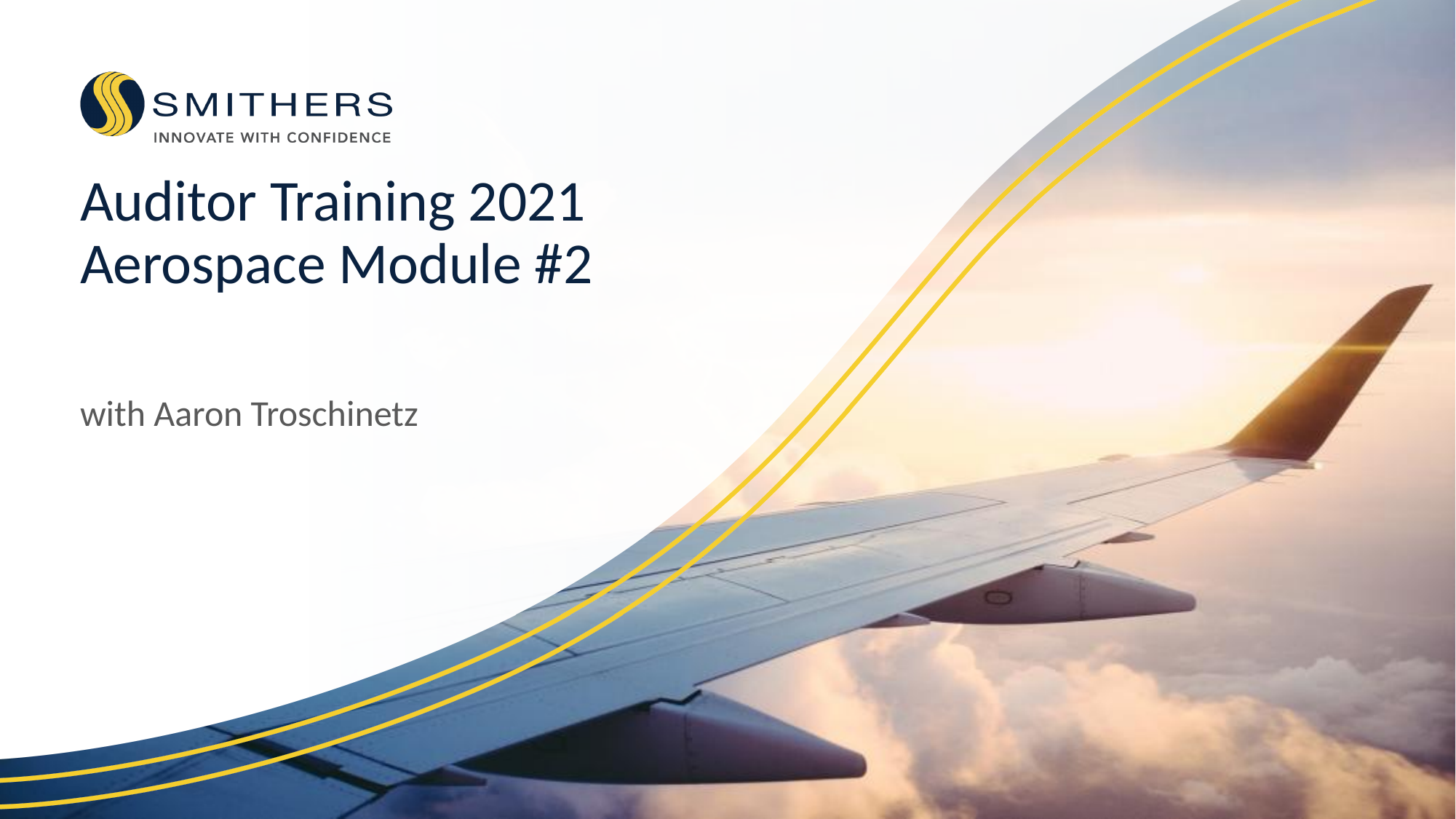

# Auditor Training 2021 Aerospace Module #2
with Aaron Troschinetz